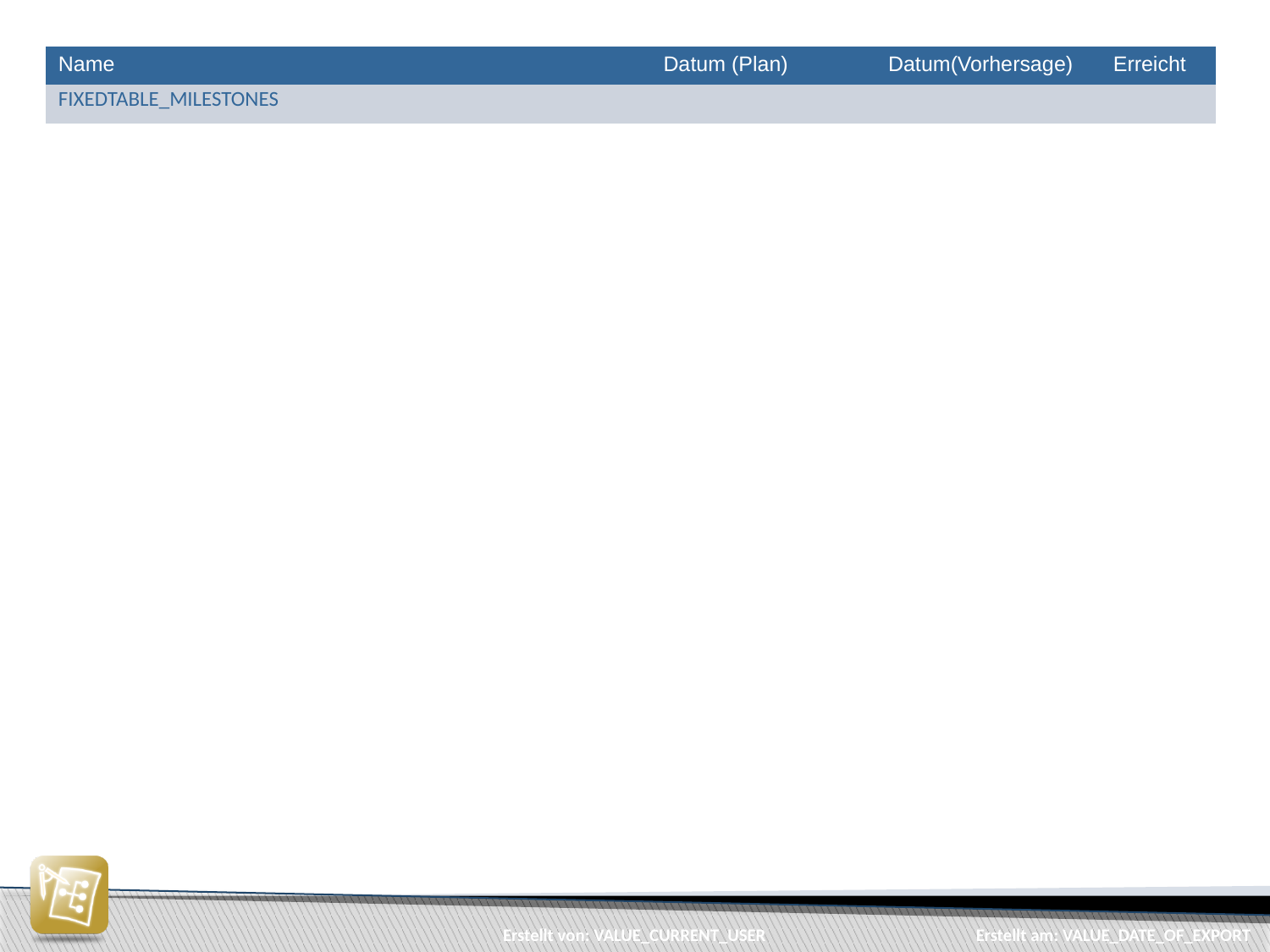

| Name | Datum (Plan) | Datum(Vorhersage) | Erreicht |
| --- | --- | --- | --- |
| FIXEDTABLE\_MILESTONES |  |  |  |
Erstellt am: VALUE_DATE_OF_EXPORT
Erstellt von: VALUE_CURRENT_USER